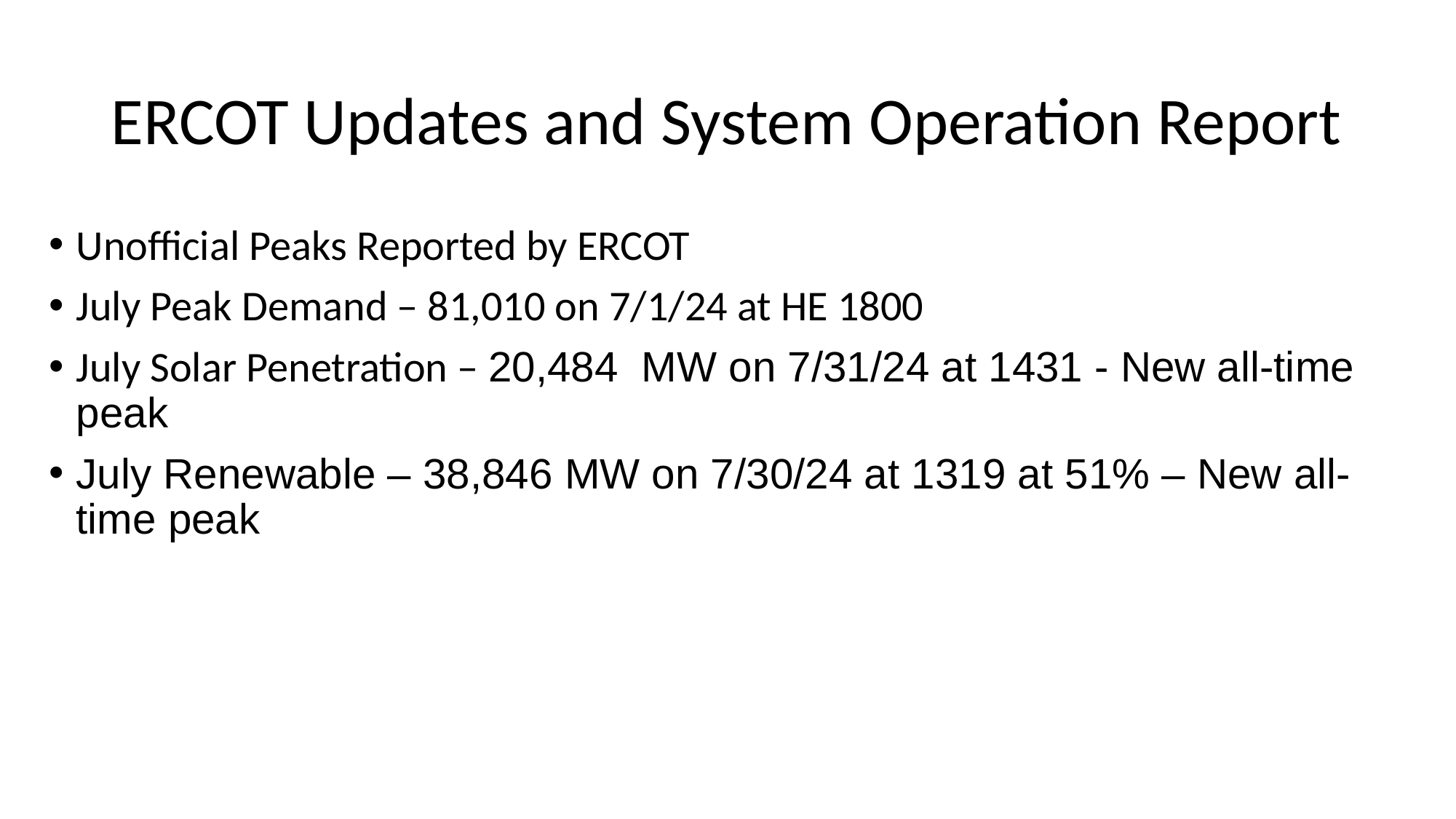

# ERCOT Updates and System Operation Report
Unofficial Peaks Reported by ERCOT
July Peak Demand – 81,010 on 7/1/24 at HE 1800
July Solar Penetration – 20,484  MW on 7/31/24 at 1431 - New all-time peak
July Renewable – 38,846 MW on 7/30/24 at 1319 at 51% – New all-time peak